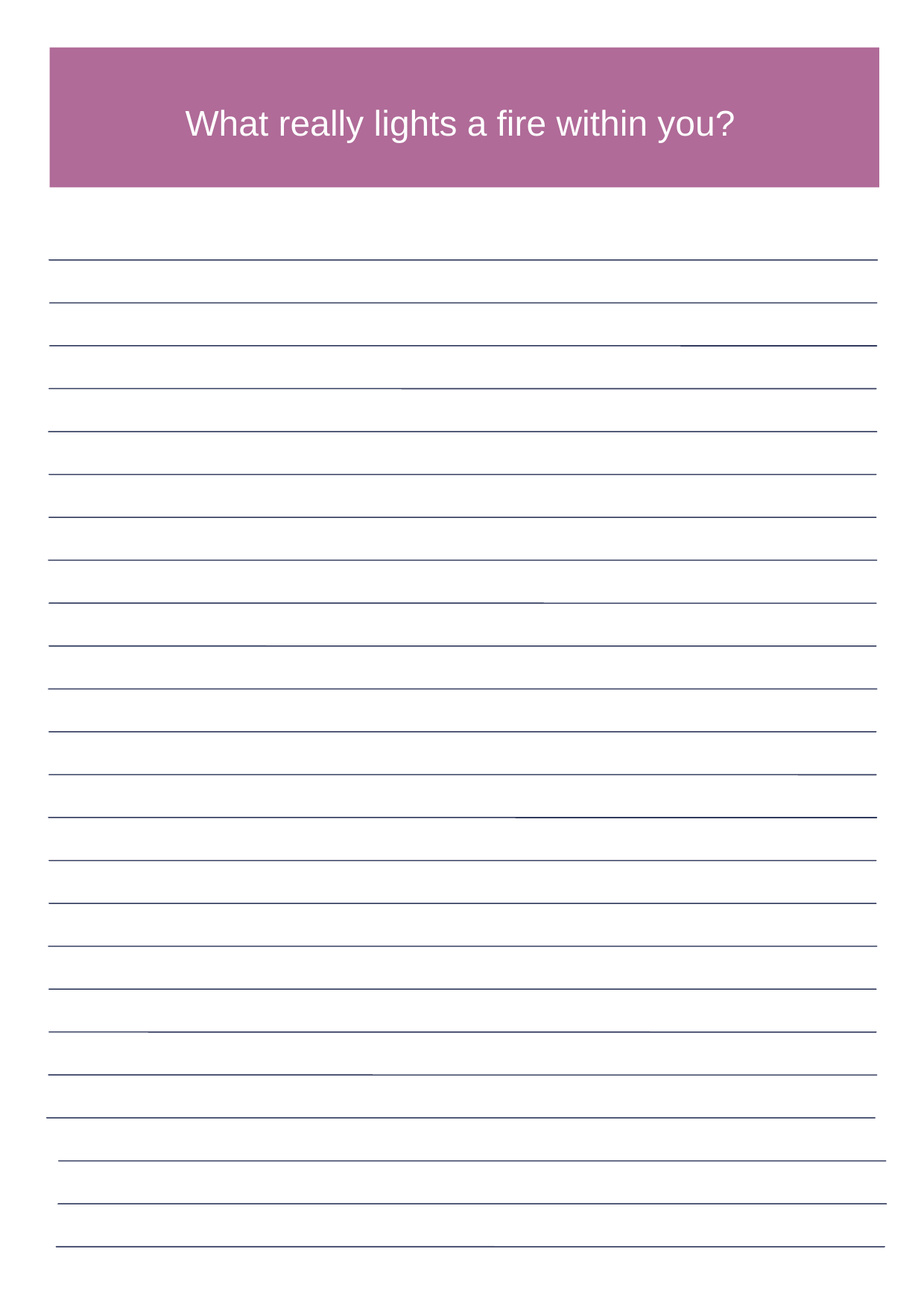

What really lights a fire within you?